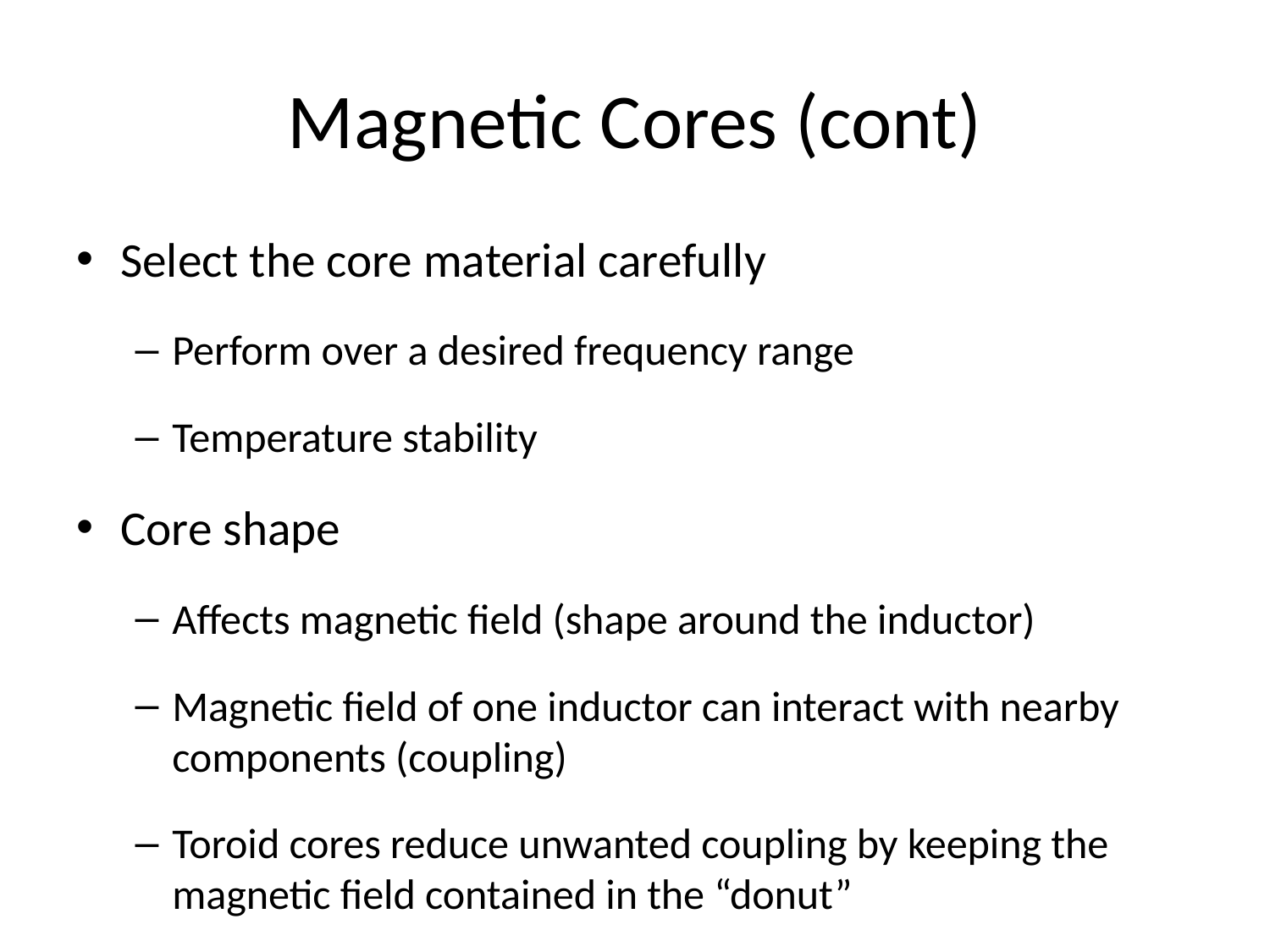

# Magnetic Cores (cont)
Select the core material carefully
Perform over a desired frequency range
Temperature stability
Core shape
Affects magnetic field (shape around the inductor)
Magnetic field of one inductor can interact with nearby components (coupling)
Toroid cores reduce unwanted coupling by keeping the magnetic field contained in the “donut”